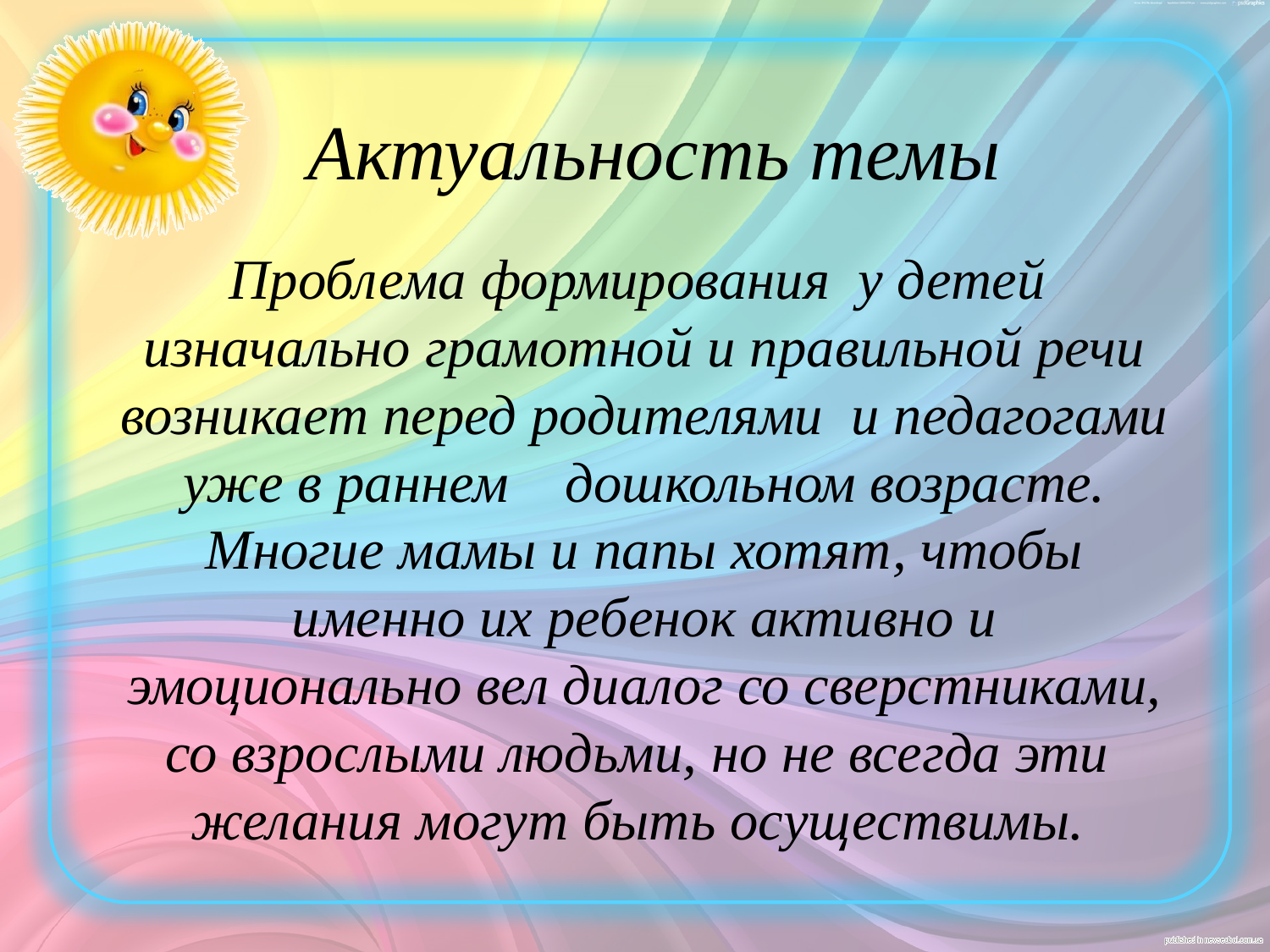

Актуальность темы
# Проблема формирования  у детей  изначально грамотной и правильной речи возникает перед родителями  и педагогами уже в раннем    дошкольном возрасте. Многие мамы и папы хотят, чтобы именно их ребенок активно и эмоционально вел диалог со сверстниками, со взрослыми людьми, но не всегда эти  желания могут быть осуществимы.